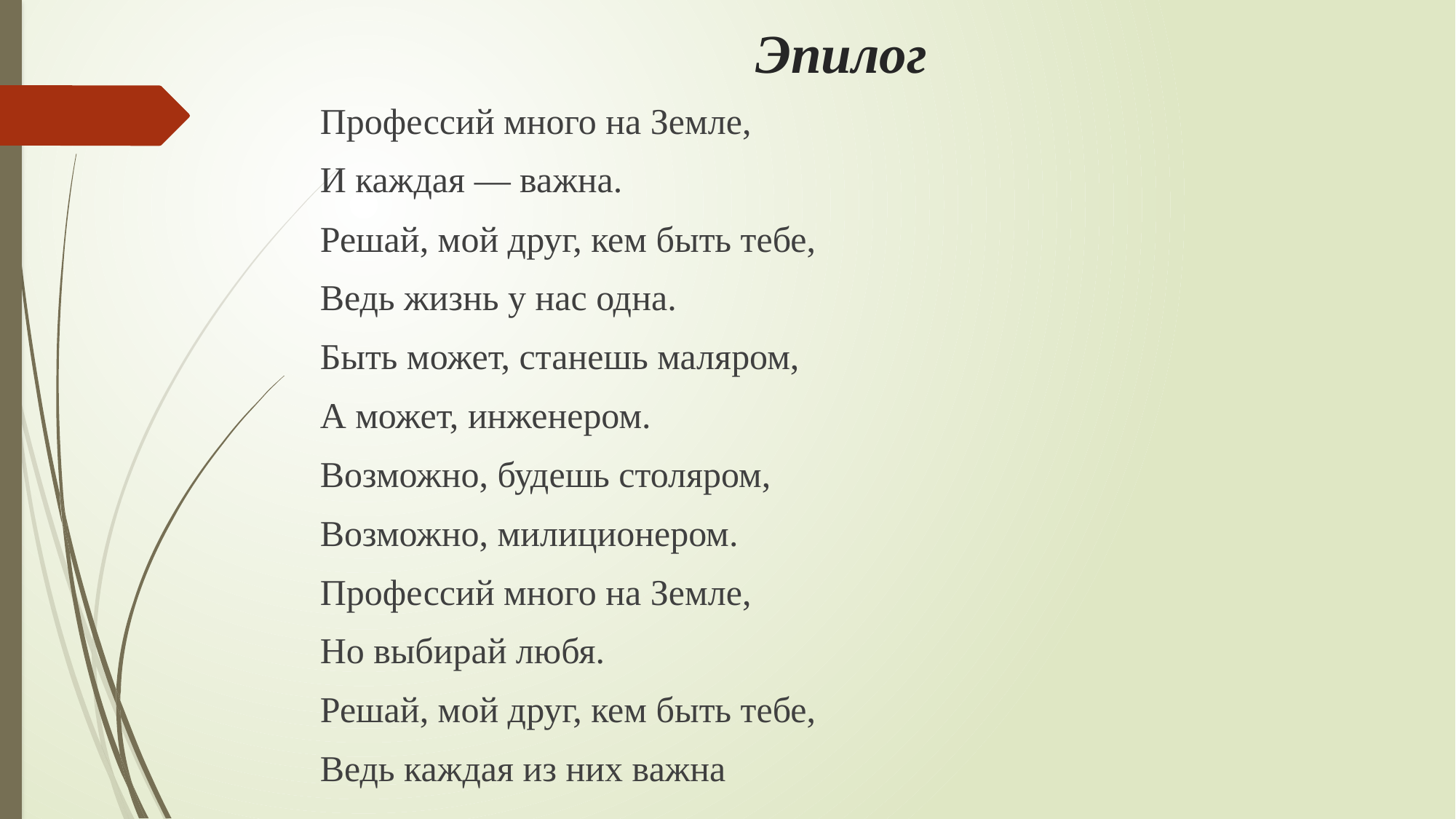

# Эпилог
Профессий много на Земле,
И каждая — важна.
Решай, мой друг, кем быть тебе,
Ведь жизнь у нас одна.
Быть может, станешь маляром,
А может, инженером.
Возможно, будешь столяром,
Возможно, милиционером.
Профессий много на Земле,
Но выбирай любя.
Решай, мой друг, кем быть тебе,
Ведь каждая из них важна